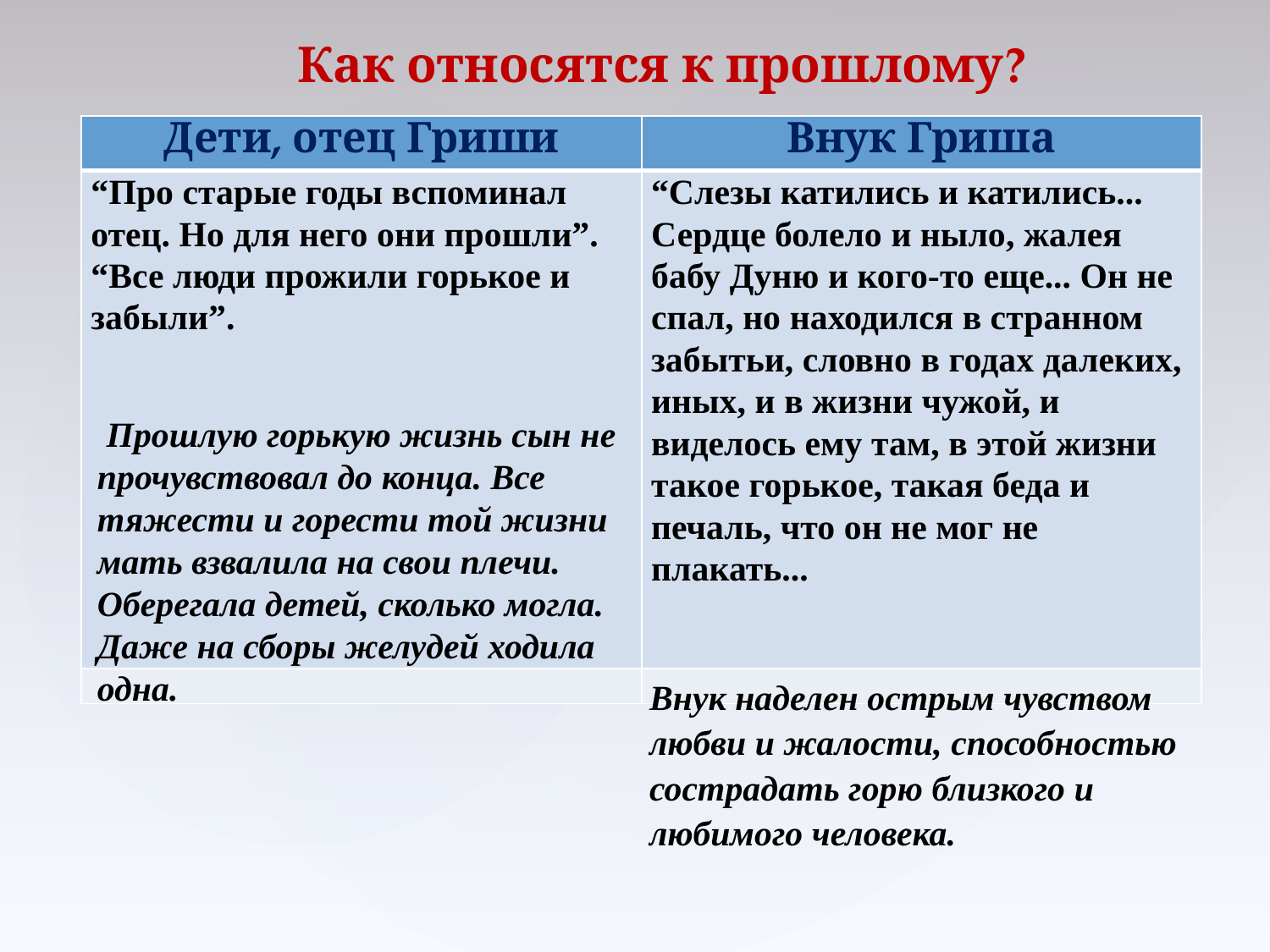

Как относятся к прошлому?
| Дети, отец Гриши | Внук Гриша |
| --- | --- |
| “Про старые годы вспоминал отец. Но для него они прошли”. “Все люди прожили горькое и забыли”. | “Слезы катились и катились... Сердце болело и ныло, жалея бабу Дуню и кого-то еще... Он не спал, но находился в странном забытьи, словно в годах далеких, иных, и в жизни чужой, и виделось ему там, в этой жизни такое горькое, такая беда и печаль, что он не мог не плакать... |
|  |  |
 Прошлую горькую жизнь сын не прочувствовал до конца. Все тяжести и горести той жизни мать взвалила на свои плечи. Оберегала детей, сколько могла. Даже на сборы желудей ходила одна.
Внук наделен острым чувством любви и жалости, способностью сострадать горю близкого и любимого человека.